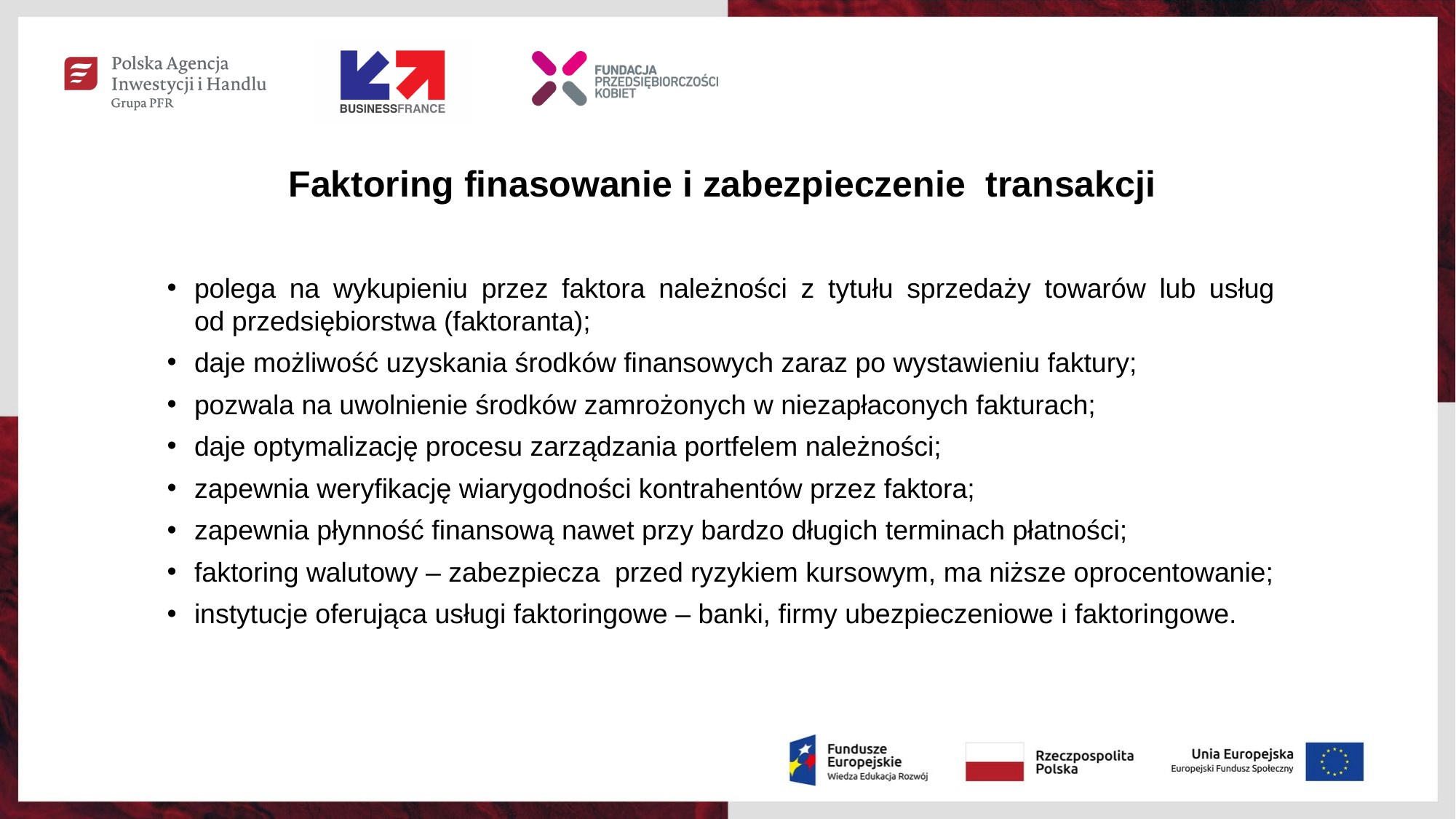

# Faktoring finasowanie i zabezpieczenie  transakcji
polega na wykupieniu przez faktora należności z tytułu sprzedaży towarów lub usług
od przedsiębiorstwa (faktoranta);
daje możliwość uzyskania środków finansowych zaraz po wystawieniu faktury;
pozwala na uwolnienie środków zamrożonych w niezapłaconych fakturach;
daje optymalizację procesu zarządzania portfelem należności;
zapewnia weryfikację wiarygodności kontrahentów przez faktora;
zapewnia płynność finansową nawet przy bardzo długich terminach płatności;
faktoring walutowy – zabezpiecza  przed ryzykiem kursowym, ma niższe oprocentowanie;
instytucje oferująca usługi faktoringowe – banki, firmy ubezpieczeniowe i faktoringowe.